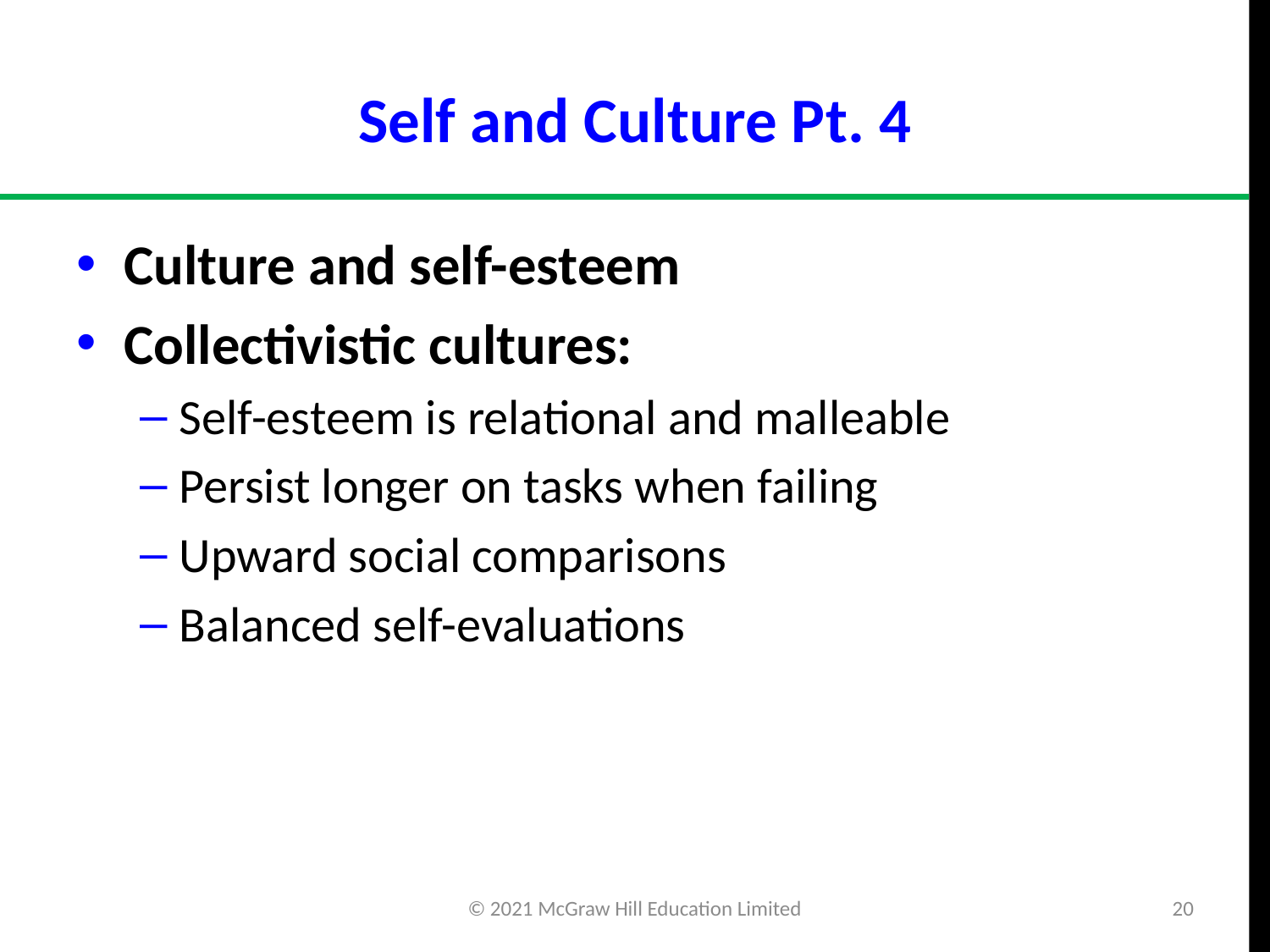

# Self and Culture Pt. 4
Culture and self-esteem
Collectivistic cultures:
Self-esteem is relational and malleable
Persist longer on tasks when failing
Upward social comparisons
Balanced self-evaluations

© 2021 McGraw Hill Education Limited
20